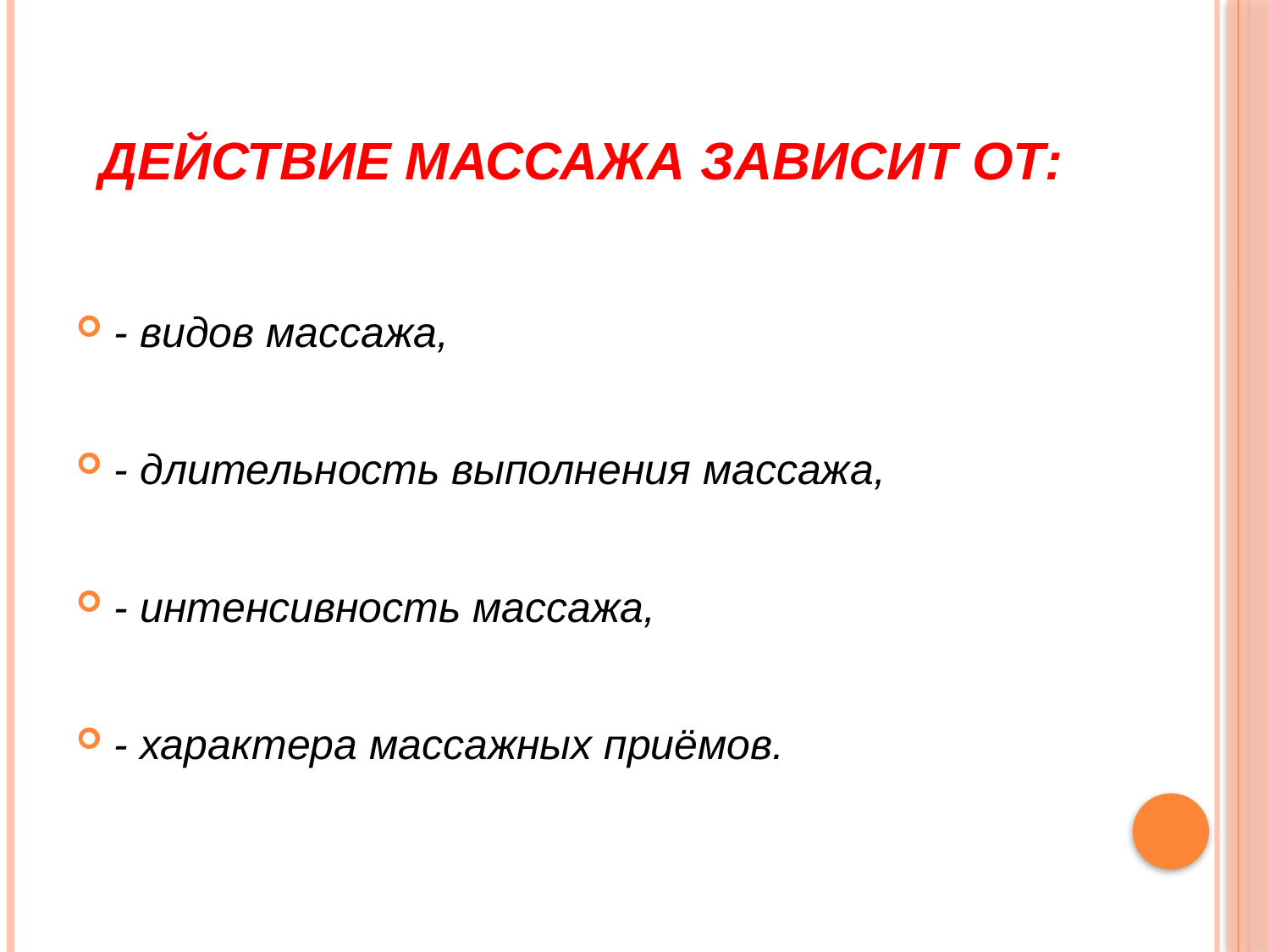

# Действие массажа зависит от:
- видов массажа,
- длительность выполнения массажа,
- интенсивность массажа,
- характера массажных приёмов.